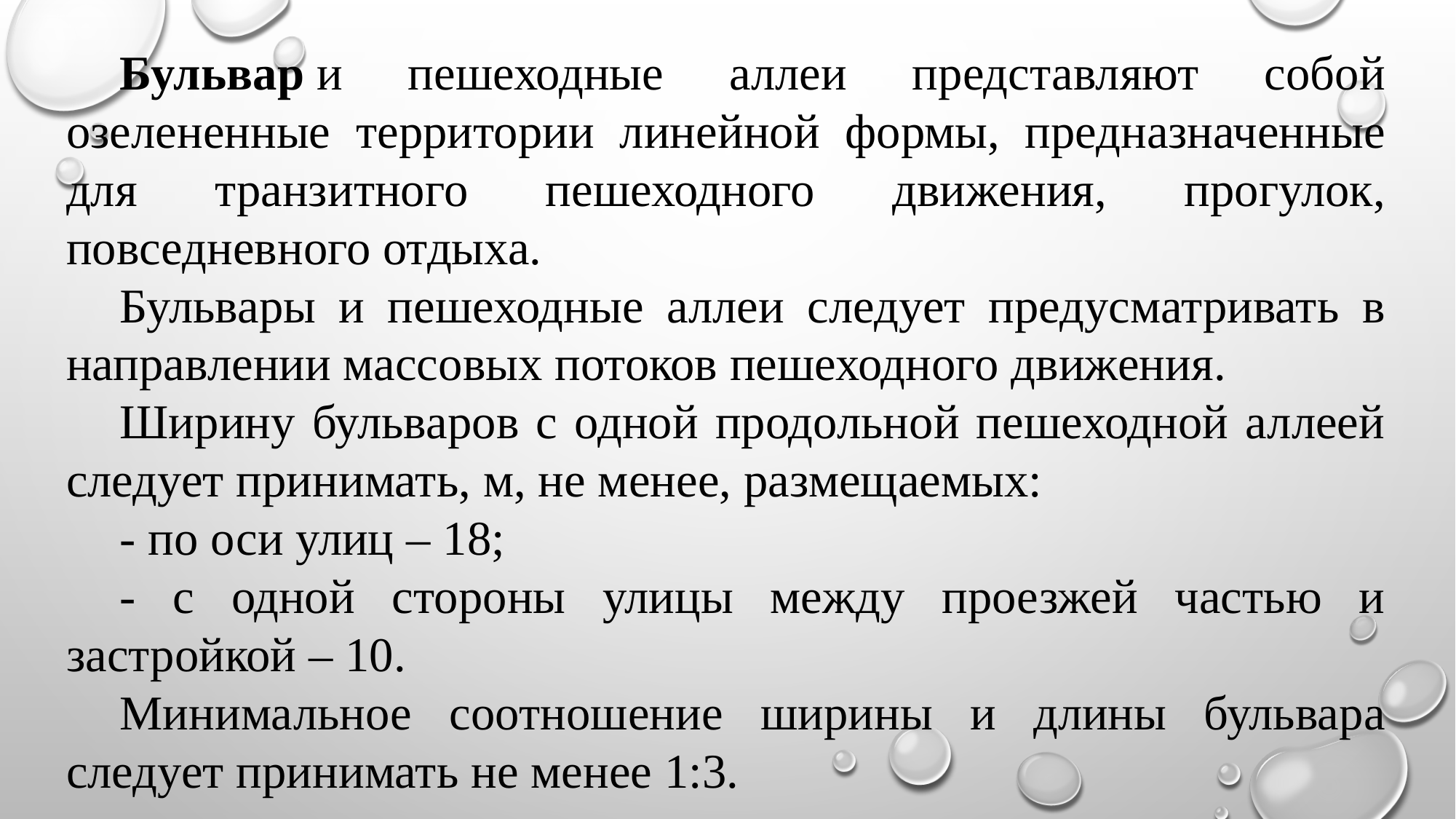

Бульвар и пешеходные аллеи представляют собой озелененные территории линейной формы, предназначенные для транзитного пешеходного движения, прогулок, повседневного отдыха.
Бульвары и пешеходные аллеи следует предусматривать в направлении массовых потоков пешеходного движения.
Ширину бульваров с одной продольной пешеходной аллеей следует принимать, м, не менее, размещаемых:
- по оси улиц – 18;
- с одной стороны улицы между проезжей частью и застройкой – 10.
Минимальное соотношение ширины и длины бульвара следует принимать не менее 1:3.